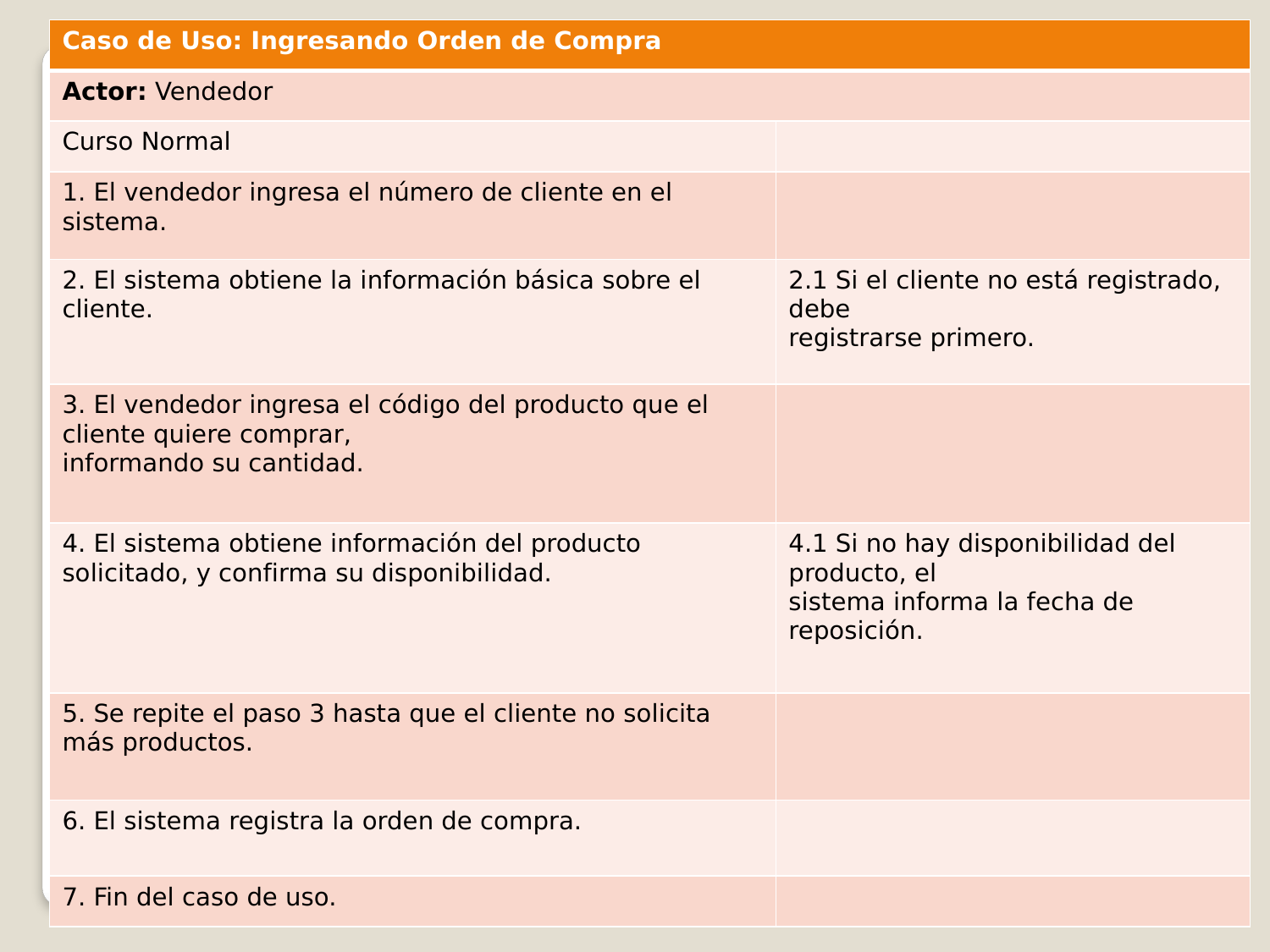

| Caso de Uso: Ingresando Orden de Compra |  |
| --- | --- |
| Actor: Vendedor |  |
| Curso Normal |  |
| 1. El vendedor ingresa el número de cliente en el sistema. |  |
| 2. El sistema obtiene la información básica sobre el cliente. | 2.1 Si el cliente no está registrado, debe registrarse primero. |
| 3. El vendedor ingresa el código del producto que el cliente quiere comprar, informando su cantidad. |  |
| 4. El sistema obtiene información del producto solicitado, y confirma su disponibilidad. | 4.1 Si no hay disponibilidad del producto, el sistema informa la fecha de reposición. |
| 5. Se repite el paso 3 hasta que el cliente no solicita más productos. |  |
| 6. El sistema registra la orden de compra. |  |
| 7. Fin del caso de uso. |  |
#
Ing. Sonia Godoy H.